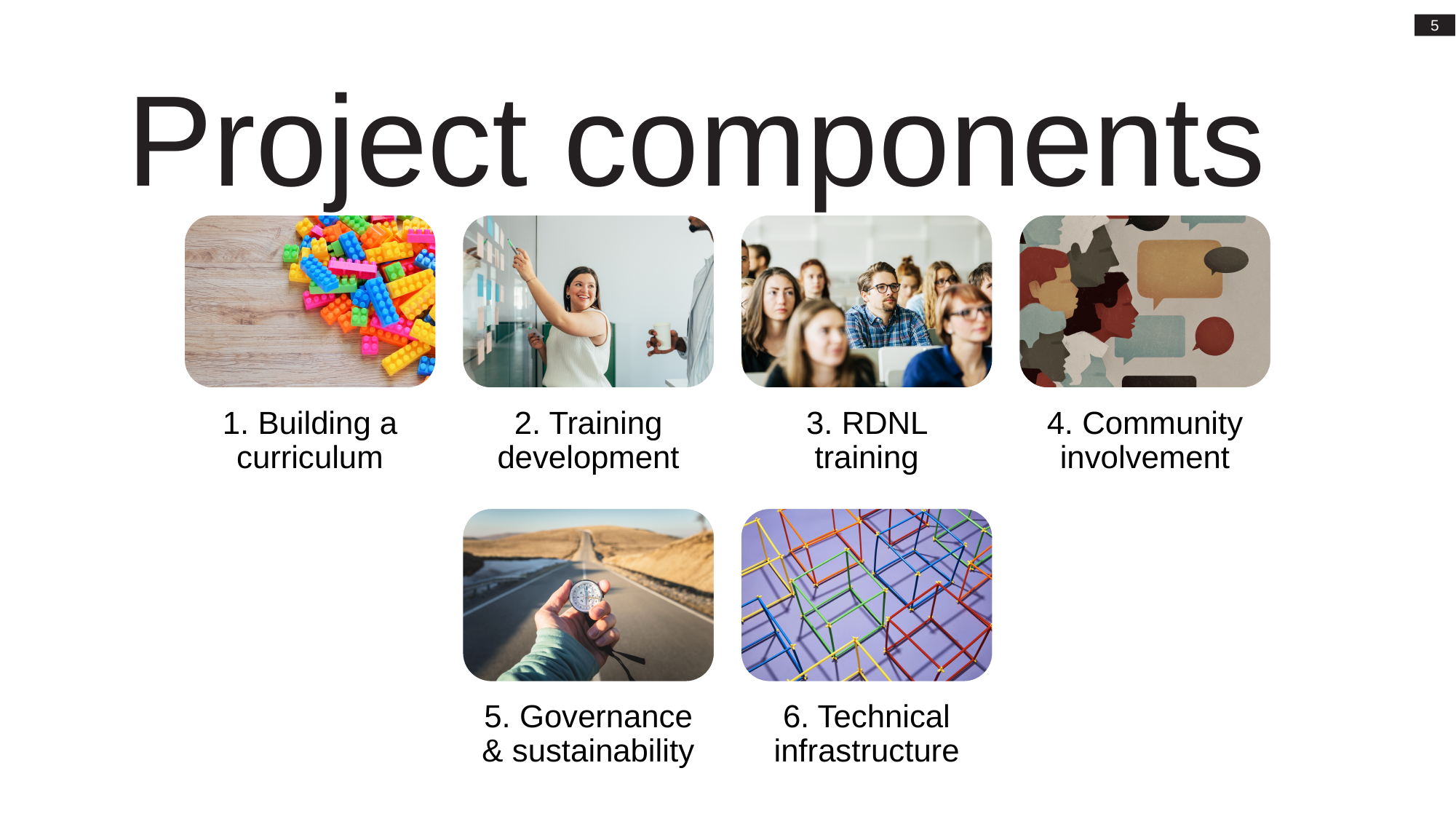

5
Project components
1. Building a curriculum
2. Training development
3. RDNL training
4. Community involvement
5. Governance & sustainability
6. Technical infrastructure